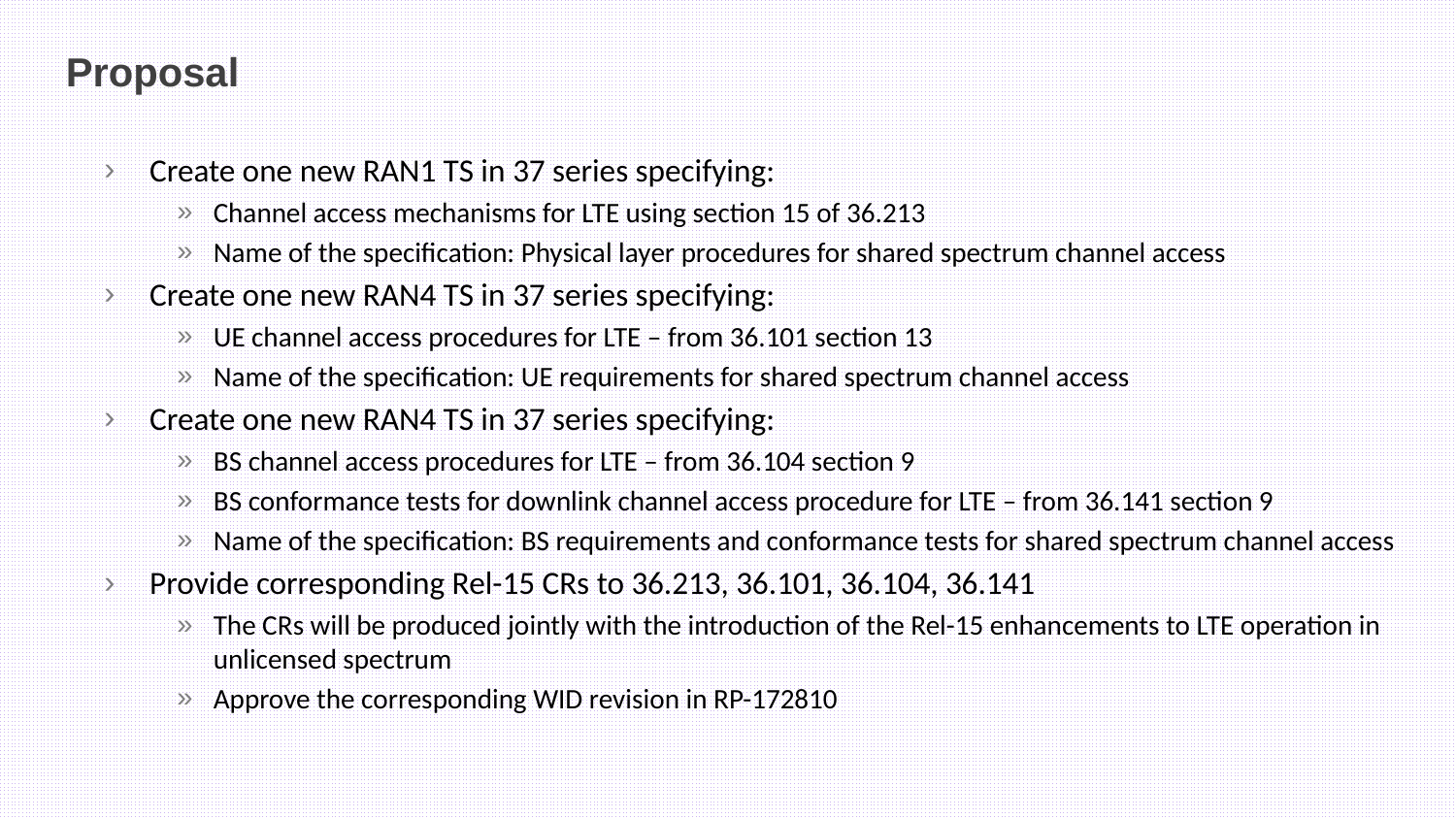

# Proposal
Create one new RAN1 TS in 37 series specifying:
Channel access mechanisms for LTE using section 15 of 36.213
Name of the specification: Physical layer procedures for shared spectrum channel access
Create one new RAN4 TS in 37 series specifying:
UE channel access procedures for LTE – from 36.101 section 13
Name of the specification: UE requirements for shared spectrum channel access
Create one new RAN4 TS in 37 series specifying:
BS channel access procedures for LTE – from 36.104 section 9
BS conformance tests for downlink channel access procedure for LTE – from 36.141 section 9
Name of the specification: BS requirements and conformance tests for shared spectrum channel access
Provide corresponding Rel-15 CRs to 36.213, 36.101, 36.104, 36.141
The CRs will be produced jointly with the introduction of the Rel-15 enhancements to LTE operation in unlicensed spectrum
Approve the corresponding WID revision in RP-172810